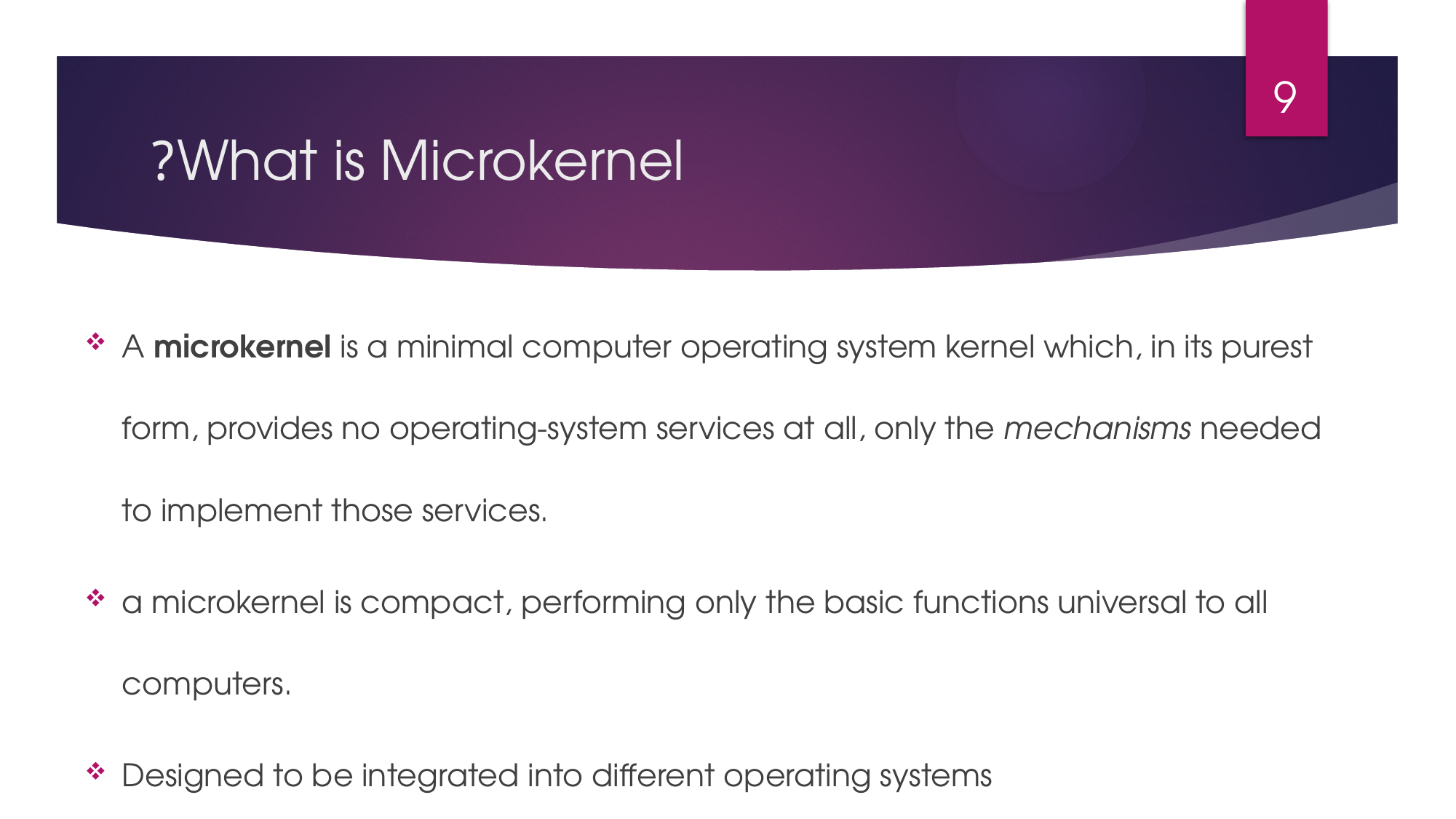

9
# What is Microkernel?
A microkernel is a minimal computer operating system kernel which, in its purest form, provides no operating-system services at all, only the mechanisms needed to implement those services.
a microkernel is compact, performing only the basic functions universal to all computers.
Designed to be integrated into different operating systems